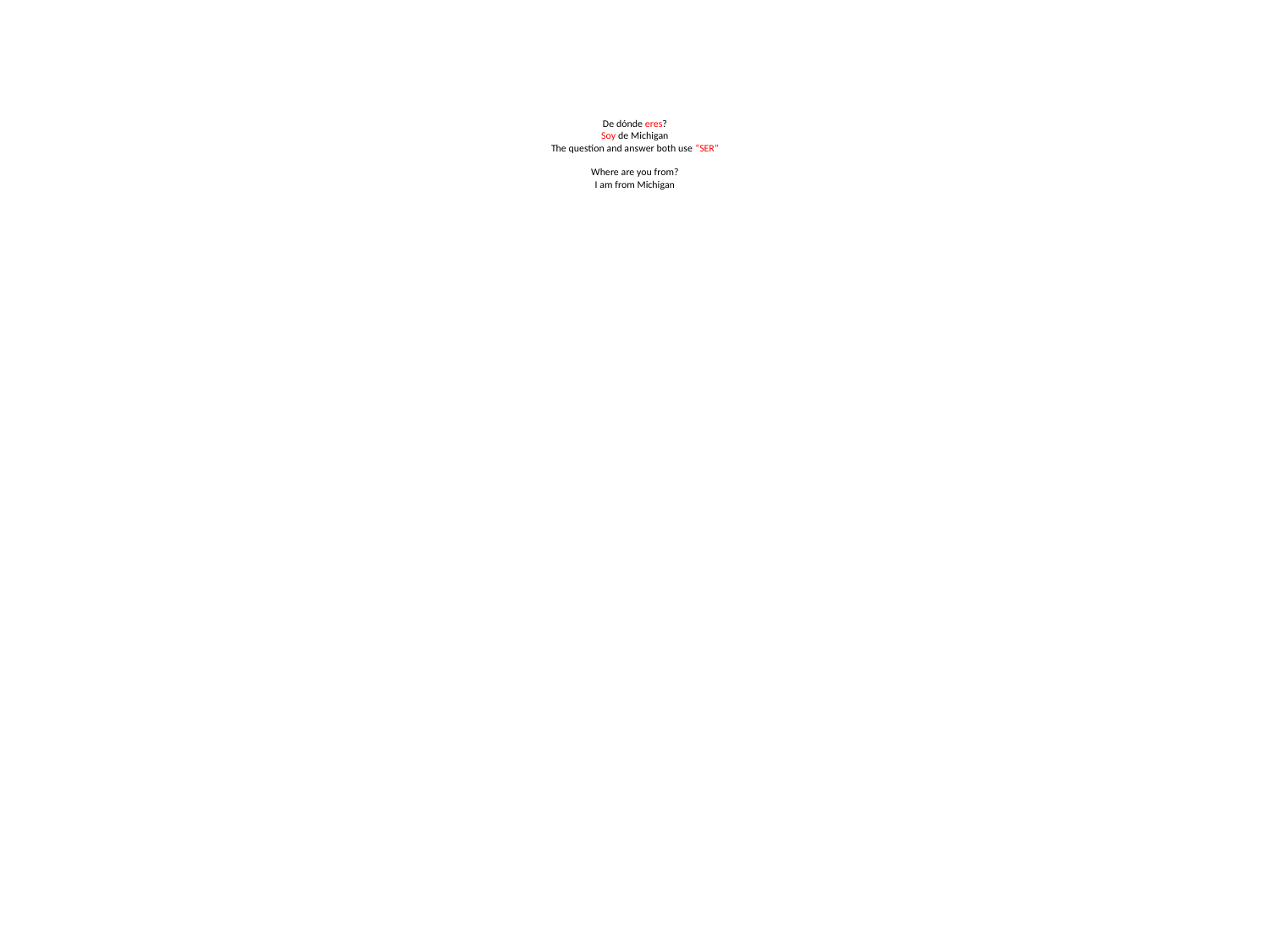

# De dónde eres? Soy de Michigan The question and answer both use “SER” Where are you from? I am from Michigan